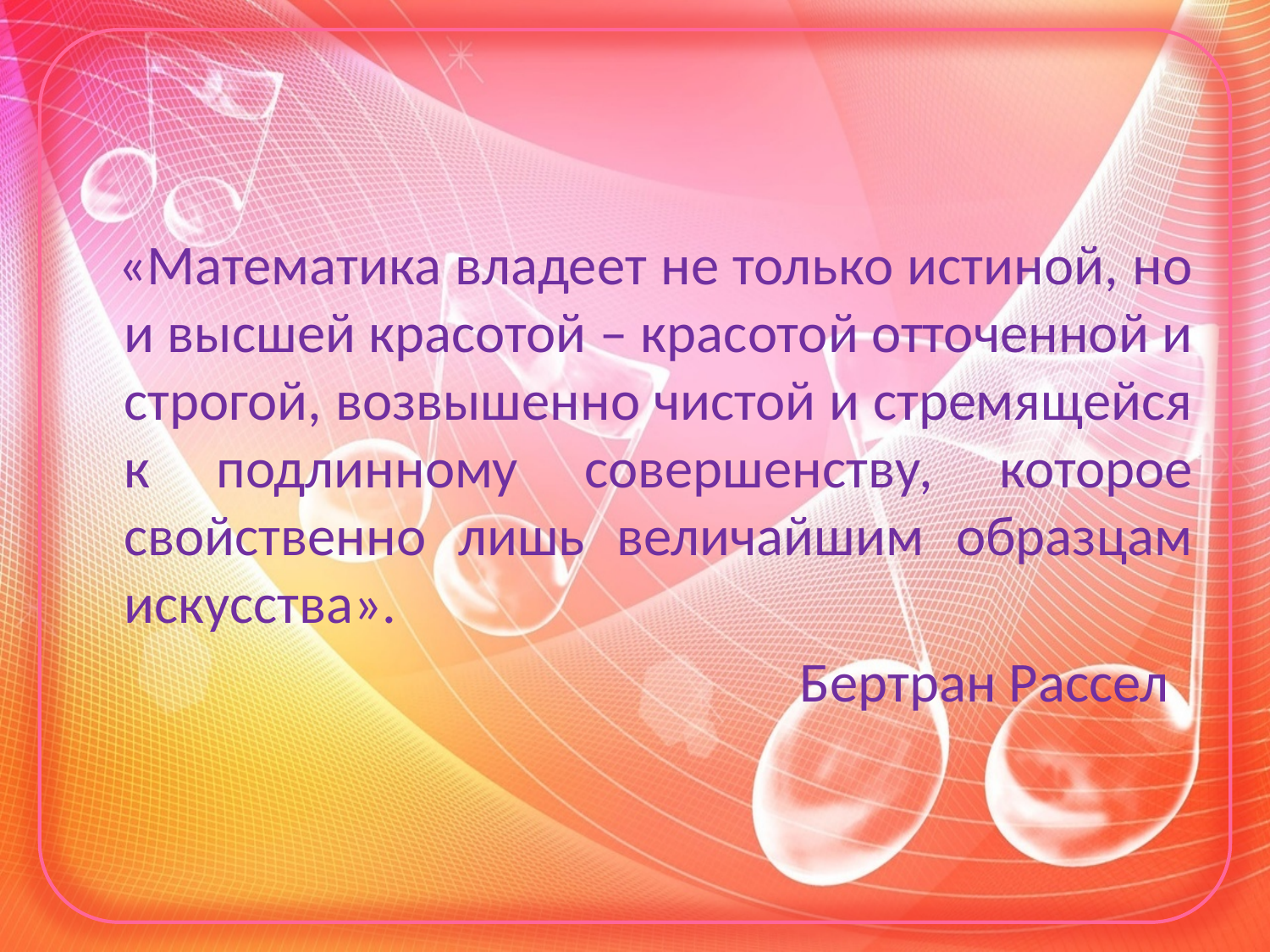

#
   «Математика владеет не только истиной, но и высшей красотой – красотой отточенной и строгой, возвышенно чистой и стремящейся к подлинному совершенству, которое свойственно лишь величайшим образцам искусства».
                                                       Бертран Рассел